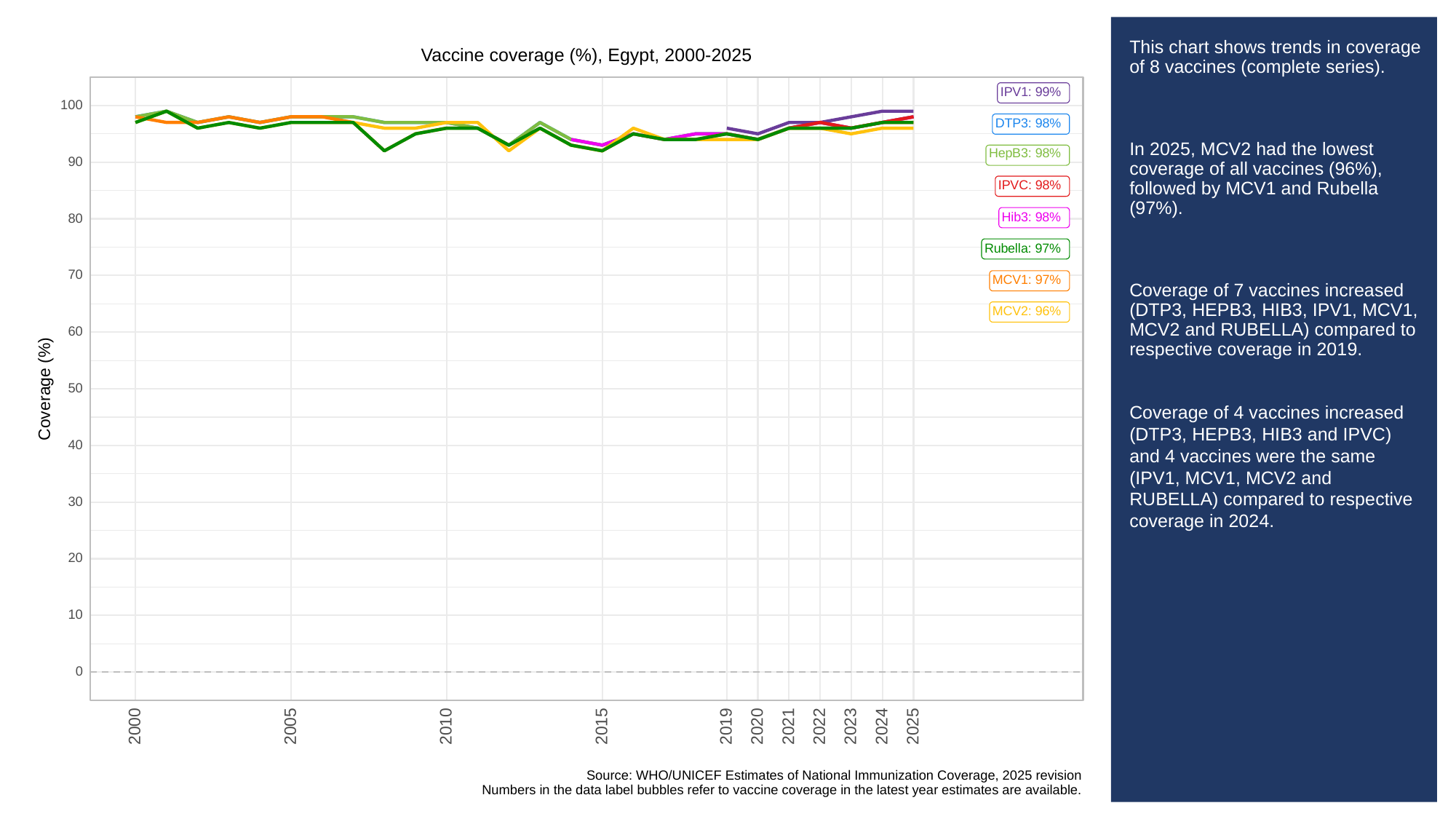

# This chart shows trends in coverage of 8 vaccines (complete series).

In 2025, MCV2 had the lowest coverage of all vaccines (96%), followed by MCV1 and Rubella (97%).

Coverage of 7 vaccines increased (DTP3, HEPB3, HIB3, IPV1, MCV1, MCV2 and RUBELLA) compared to respective coverage in 2019.

Coverage of 4 vaccines increased (DTP3, HEPB3, HIB3 and IPVC) and 4 vaccines were the same (IPV1, MCV1, MCV2 and RUBELLA) compared to respective coverage in 2024.

Vaccine coverage (%), Egypt, 2000-2025

IPV1: 99%

100

DTP3: 98%

HepB3: 98%
90

IPVC: 98%

Hib3: 98%
80

Rubella: 97%

70

MCV1: 97%

MCV2: 96%
60

Coverage (%)
50

40

30

20

10

0

2023
2000
2005
2010
2015
2019
2020
2021
2022
2024
2025
Source: WHO/UNICEF Estimates of National Immunization Coverage, 2025 revision
Numbers in the data label bubbles refer to vaccine coverage in the latest year estimates are available.